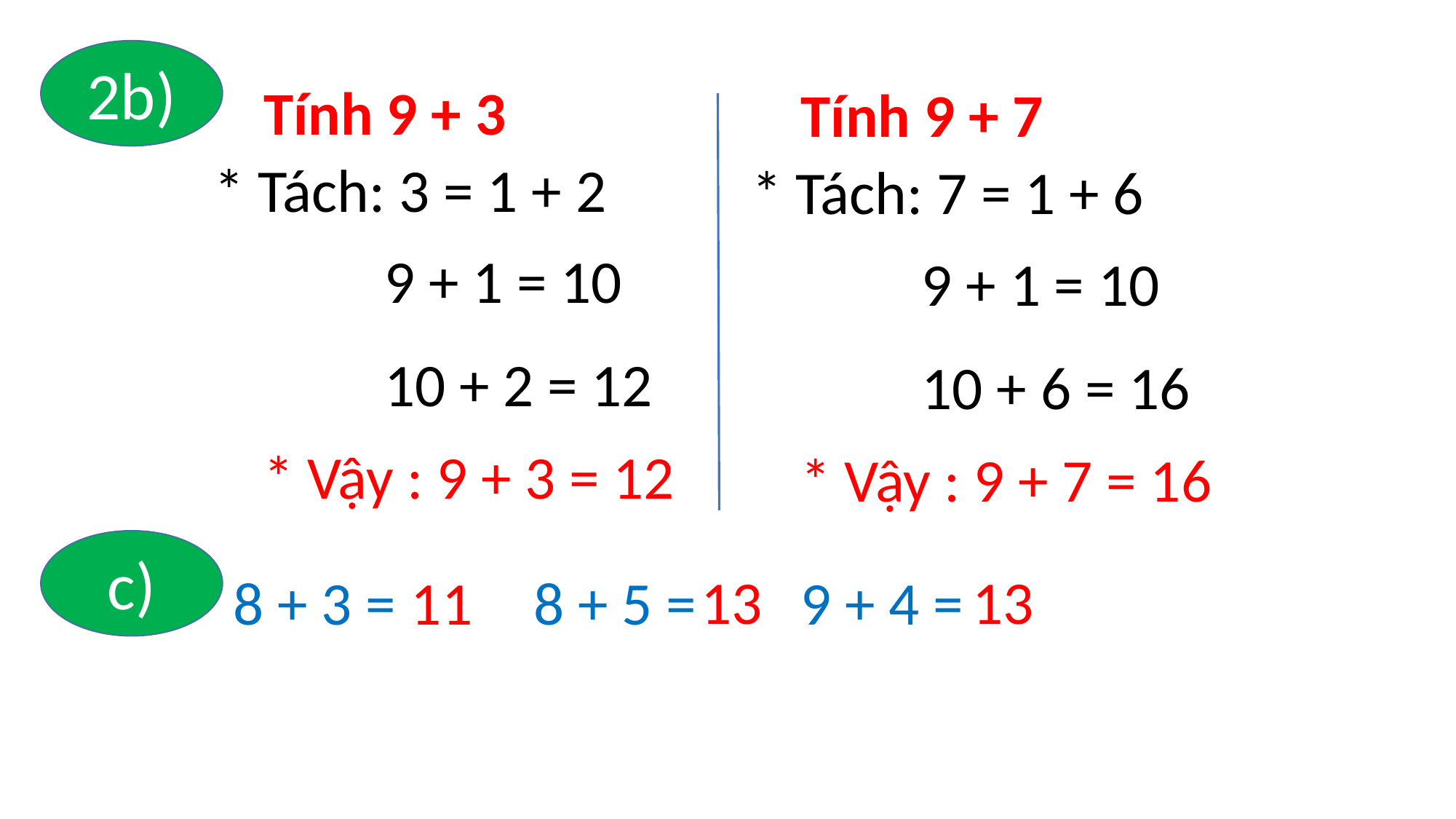

2b)
Tính 9 + 3
Tính 9 + 7
* Tách: 3 = 1 + 2
* Tách: 7 = 1 + 6
9 + 1 = 10
9 + 1 = 10
10 + 2 = 12
10 + 6 = 16
* Vậy : 9 + 3 = 12
* Vậy : 9 + 7 = 16
c)
13
13
8 + 3 =
11
8 + 5 =
9 + 4 =